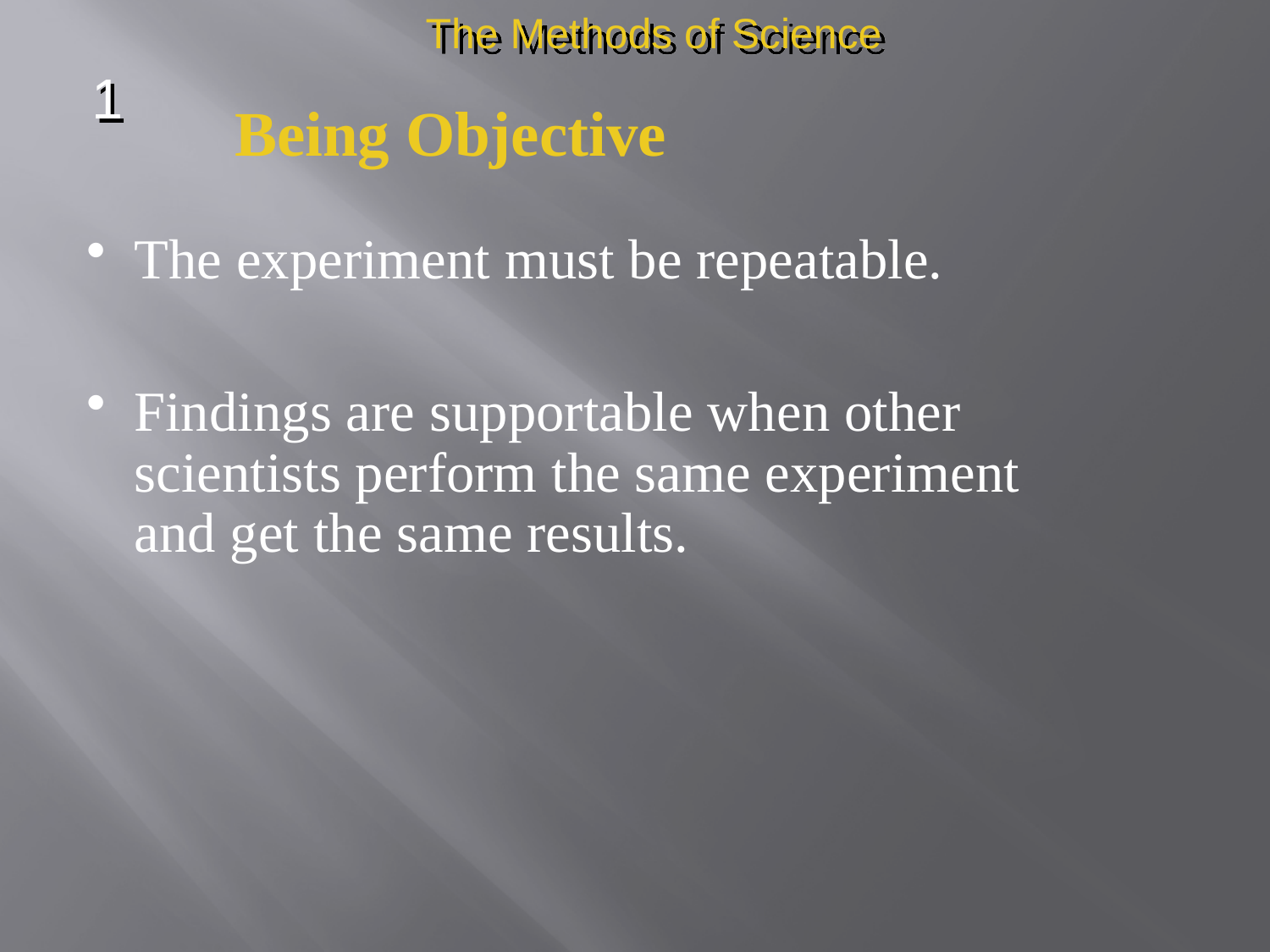

The Methods of Science
1
Being Objective
The experiment must be repeatable.
Findings are supportable when other scientists perform the same experiment and get the same results.